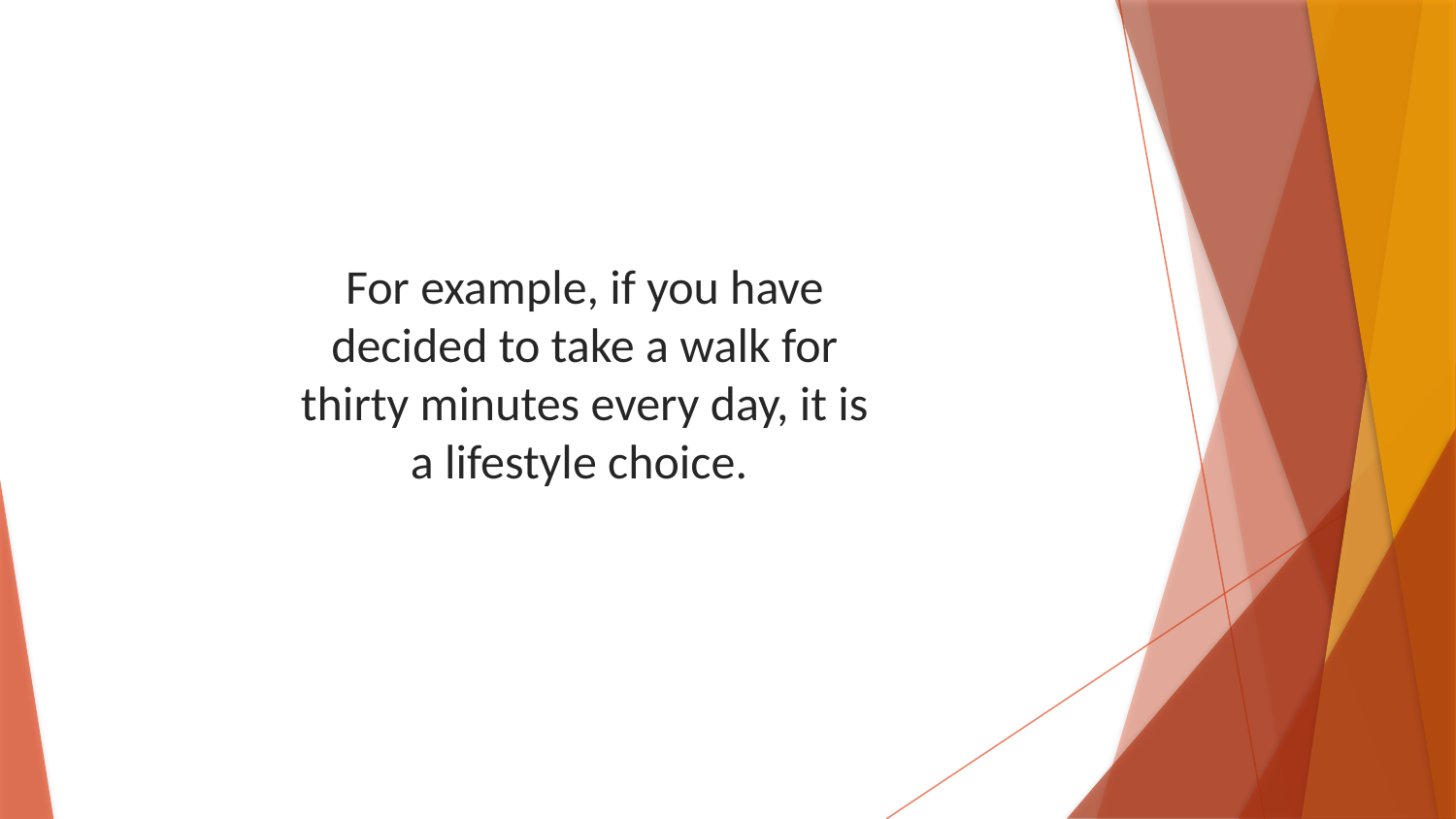

For example, if you have decided to take a walk for thirty minutes every day, it is a lifestyle choice.